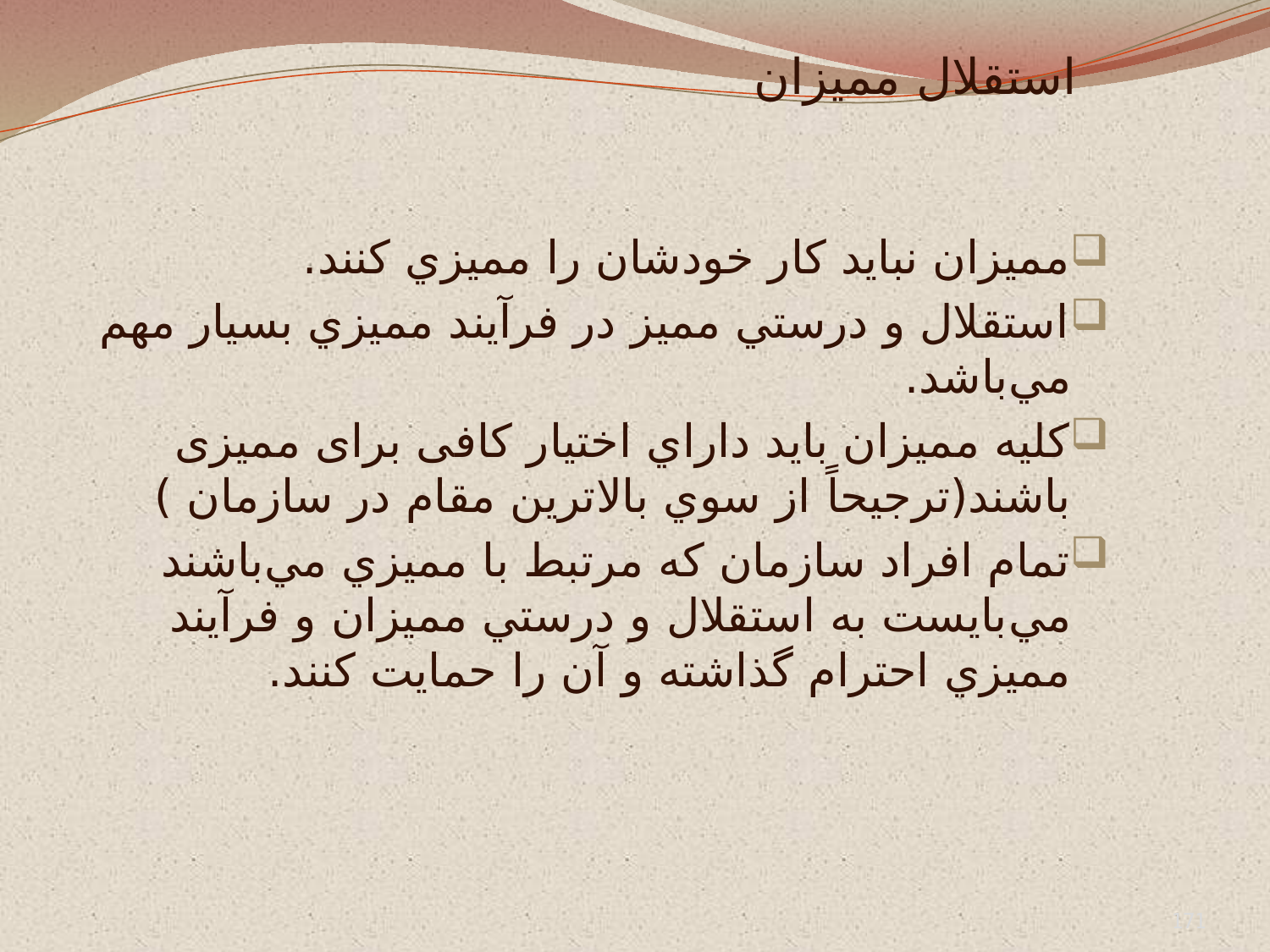

# استقلال مميزان
مميزان نبايد كار خودشان را مميزي كنند.
استقلال و درستي مميز در فرآيند مميزي بسيار مهم مي‌باشد.
كليه مميزان بايد داراي اختيار کافی برای ممیزی باشند(ترجيحاً از سوي بالاترين مقام در سازمان )
تمام افراد سازمان كه مرتبط با مميزي مي‌باشند مي‌بايست به استقلال و درستي مميزان و فرآيند مميزي احترام گذاشته و آن را حمايت كنند.
171